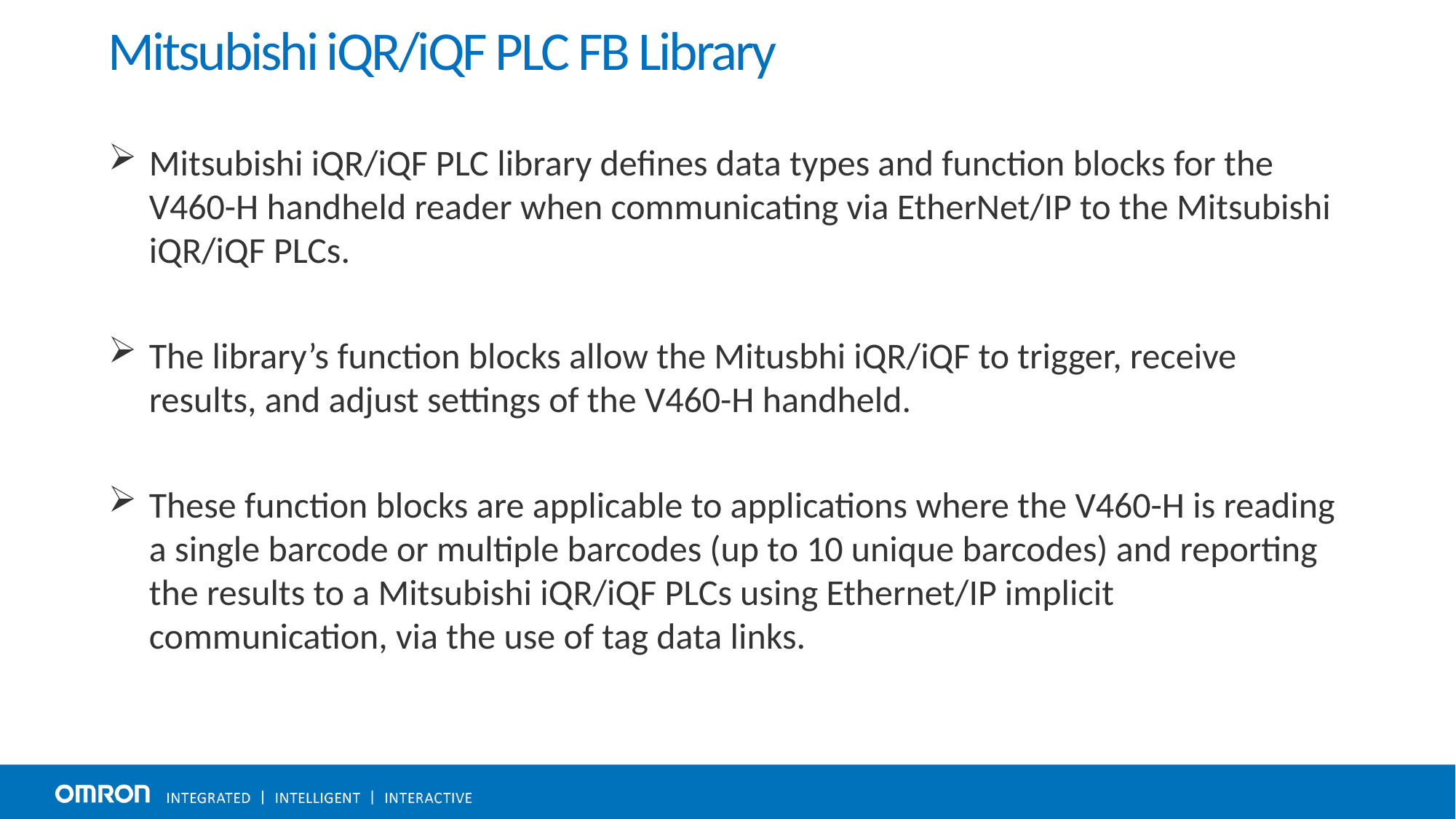

# Mitsubishi iQR/iQF PLC FB Library
Mitsubishi iQR/iQF PLC library defines data types and function blocks for the V460-H handheld reader when communicating via EtherNet/IP to the Mitsubishi iQR/iQF PLCs.

The library’s function blocks allow the Mitusbhi iQR/iQF to trigger, receive results, and adjust settings of the V460-H handheld.

These function blocks are applicable to applications where the V460-H is reading a single barcode or multiple barcodes (up to 10 unique barcodes) and reporting the results to a Mitsubishi iQR/iQF PLCs using Ethernet/IP implicit communication, via the use of tag data links.